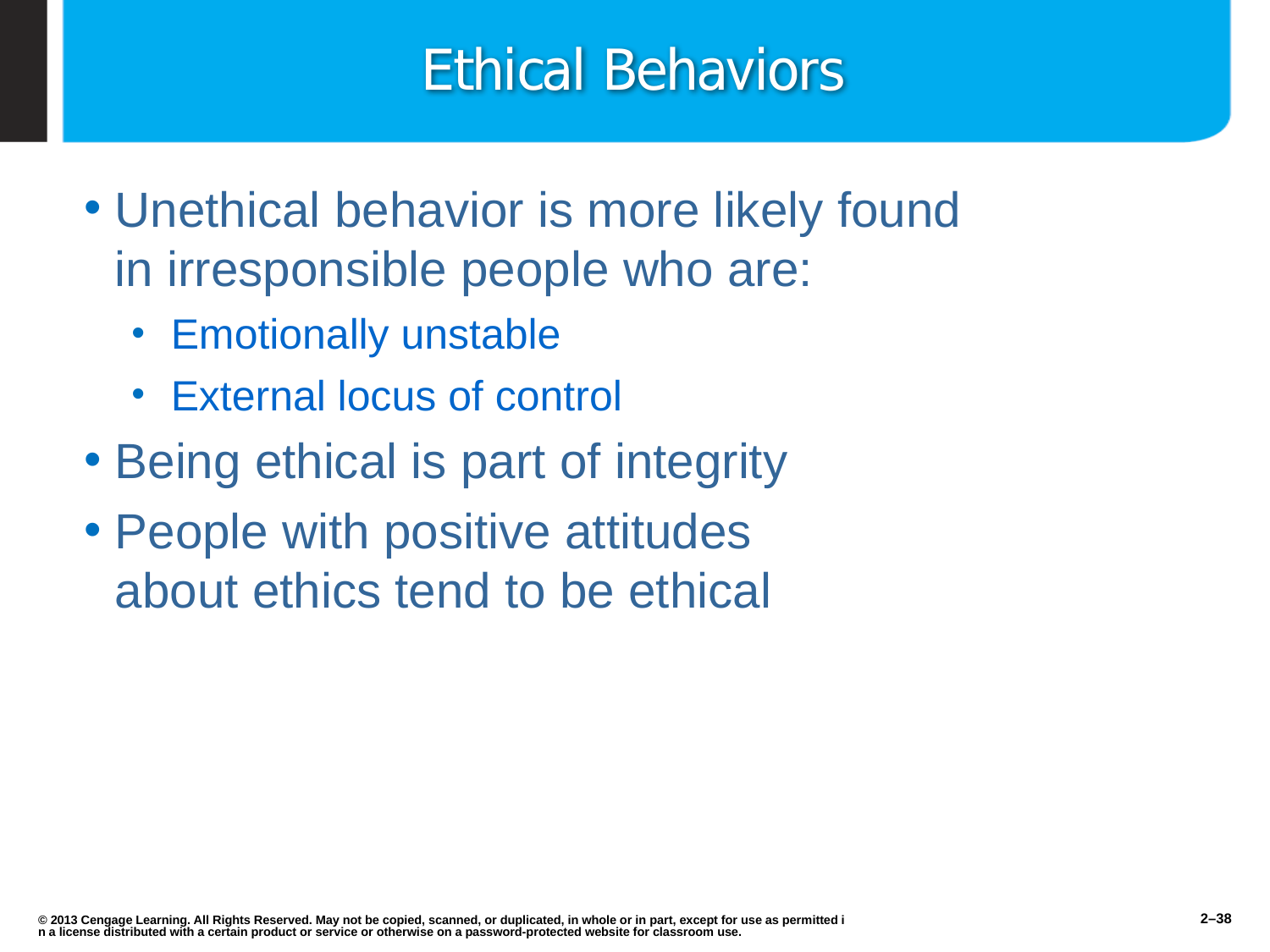

# Ethical Behaviors
Unethical behavior is more likely found in irresponsible people who are:
Emotionally unstable
External locus of control
Being ethical is part of integrity
People with positive attitudes
about ethics tend to be ethical
© 2013 Cengage Learning. All Rights Reserved. May not be copied, scanned, or duplicated, in whole or in part, except for use as permitted in a license distributed with a certain product or service or otherwise on a password-protected website for classroom use.
2–38